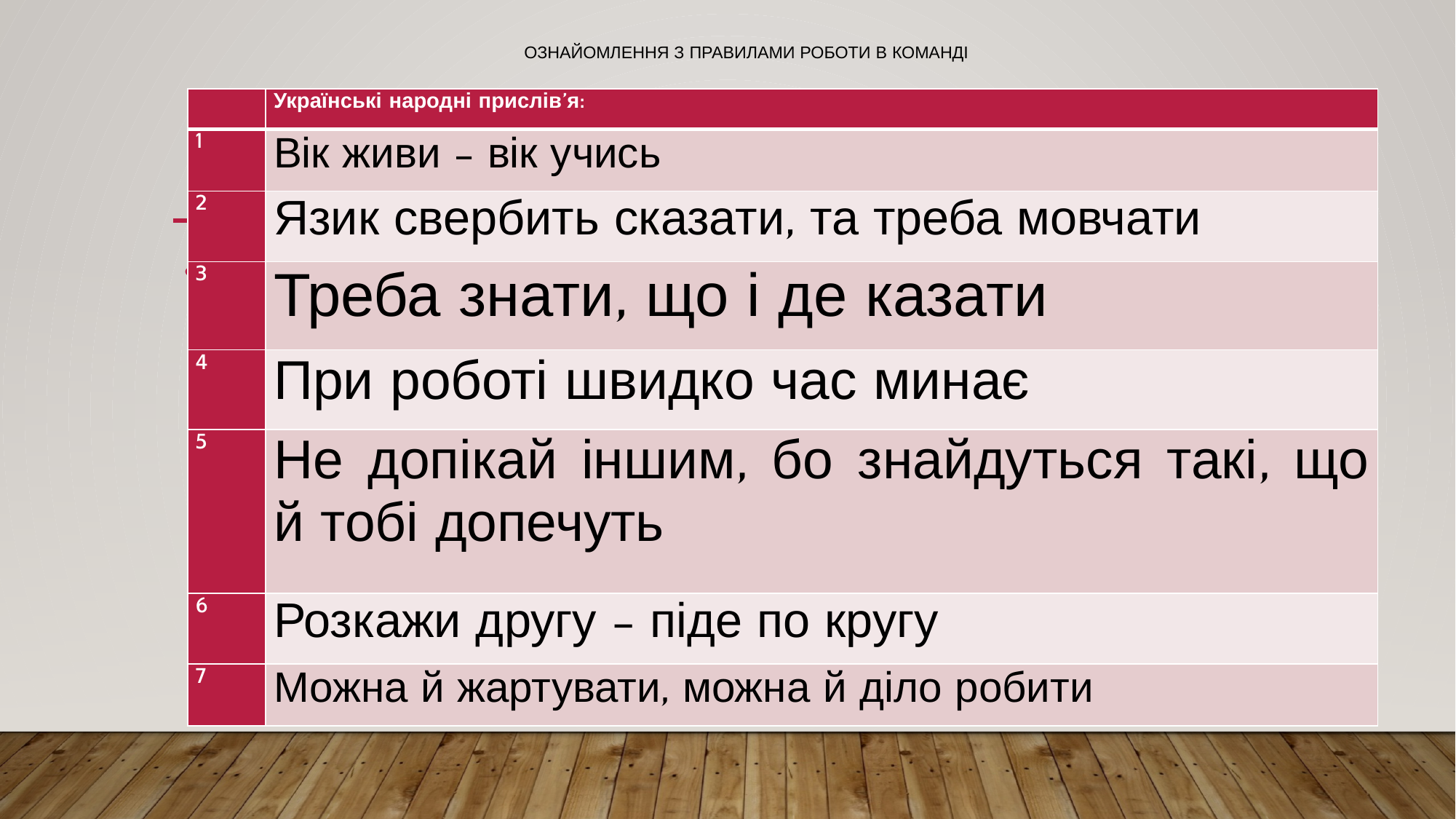

# Ознайомлення з правилами роботи в команді
|  | Українські народні прислів’я: |
| --- | --- |
| 1 | Вік живи – вік учись |
| 2 | Язик свербить сказати, та треба мовчати |
| 3 | Треба знати, що і де казати |
| 4 | При роботі швидко час минає |
| 5 | Не допікай іншим, бо знайдуться такі, що й тобі допечуть |
| 6 | Розкажи другу – піде по кругу |
| 7 | Можна й жартувати, можна й діло робити |
Ознайомлення з правилами роботи в команді